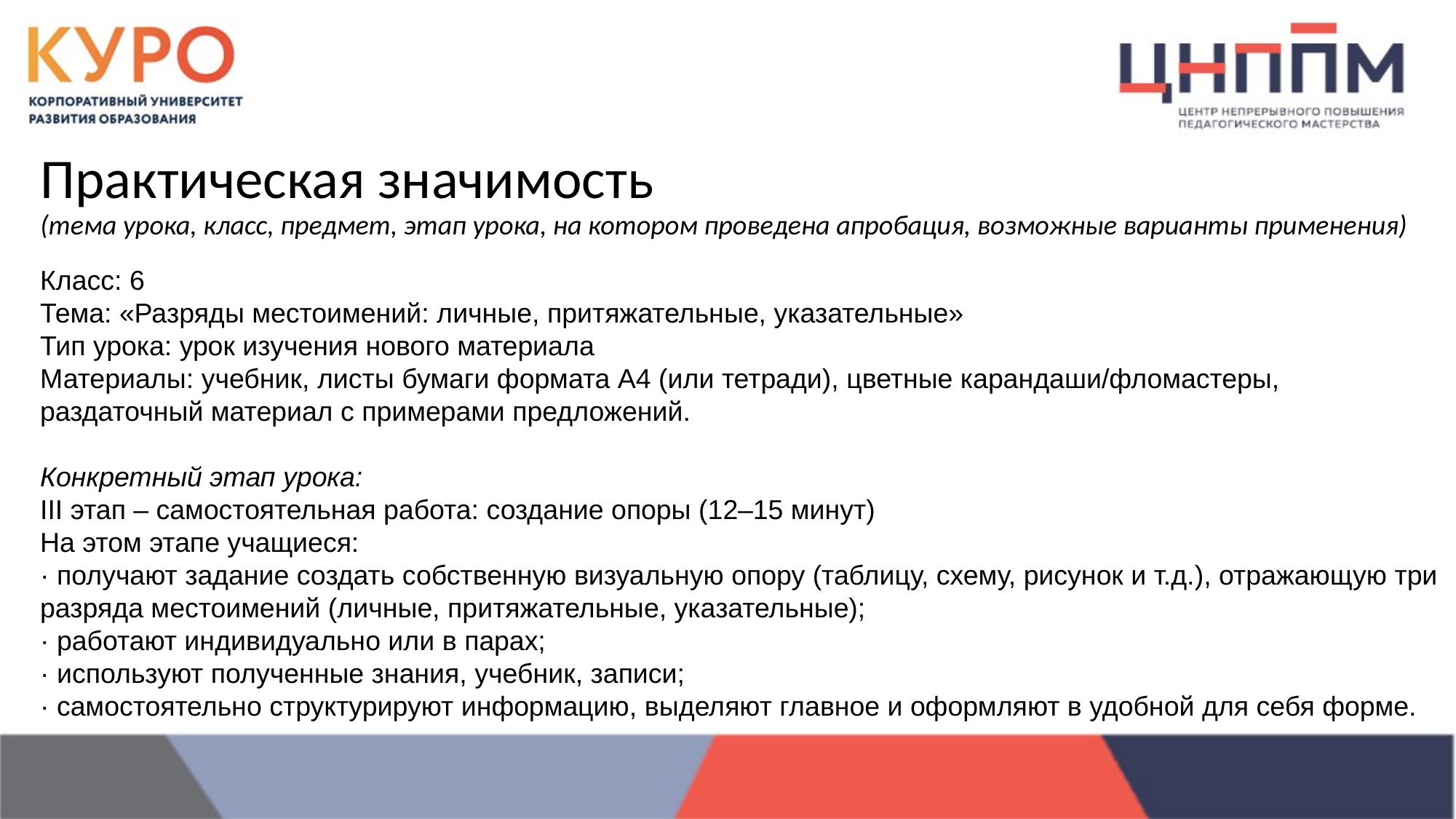

Практическая значимость
(тема урока, класс, предмет, этап урока, на котором проведена апробация, возможные варианты применения)
Класс: 6
Тема: «Разряды местоимений: личные, притяжательные, указательные»
Тип урока: урок изучения нового материала
Материалы: учебник, листы бумаги формата А4 (или тетради), цветные карандаши/фломастеры, раздаточный материал с примерами предложений.

Конкретный этап урока:
III этап – самостоятельная работа: создание опоры (12–15 минут)
На этом этапе учащиеся:
· получают задание создать собственную визуальную опору (таблицу, схему, рисунок и т.д.), отражающую три разряда местоимений (личные, притяжательные, указательные);
· работают индивидуально или в парах;
· используют полученные знания, учебник, записи;
· самостоятельно структурируют информацию, выделяют главное и оформляют в удобной для себя форме.